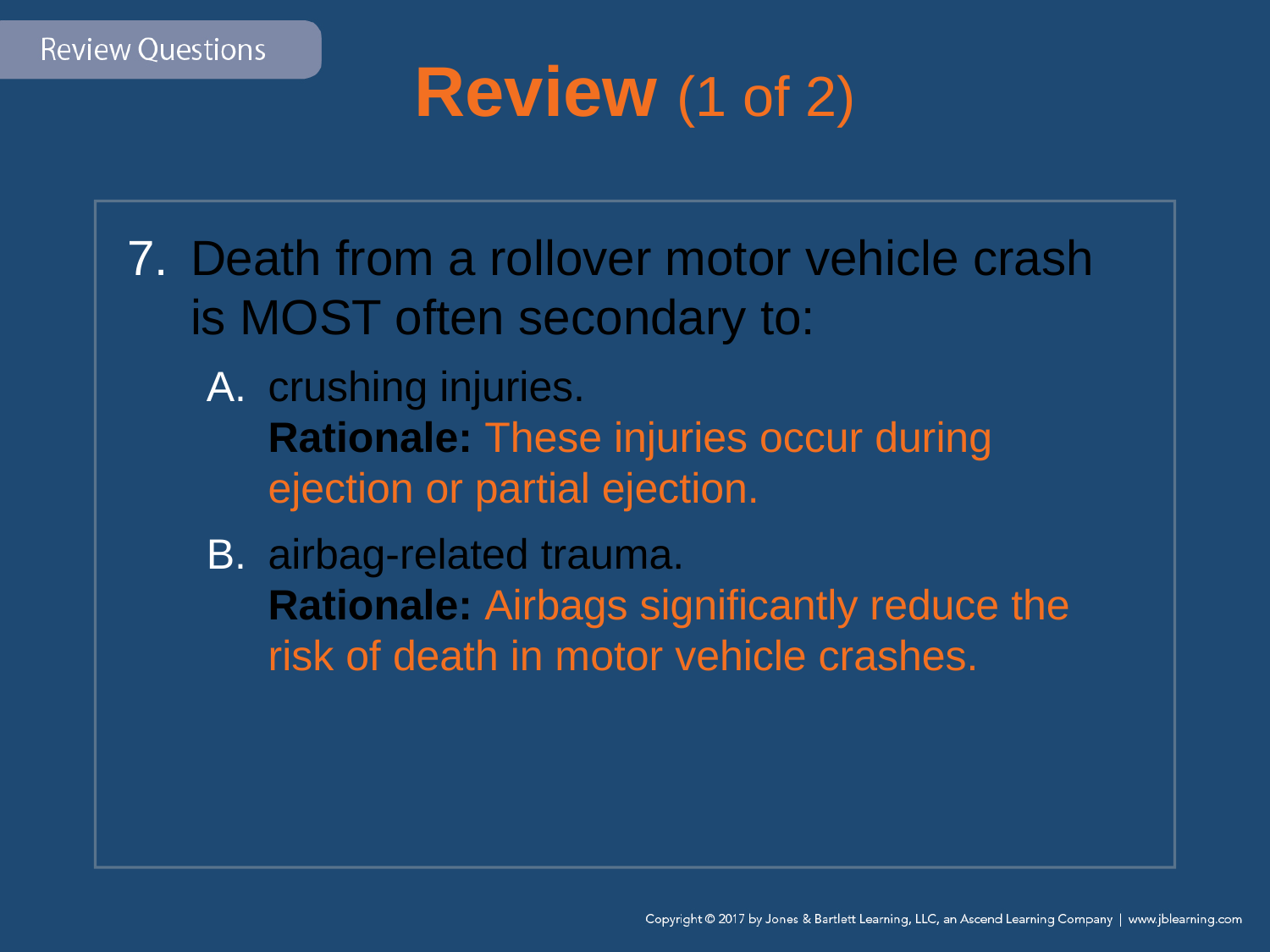

# Review (1 of 2)
Death from a rollover motor vehicle crash is MOST often secondary to:
crushing injuries.
Rationale: These injuries occur during ejection or partial ejection.
airbag-related trauma.
Rationale: Airbags significantly reduce the risk of death in motor vehicle crashes.